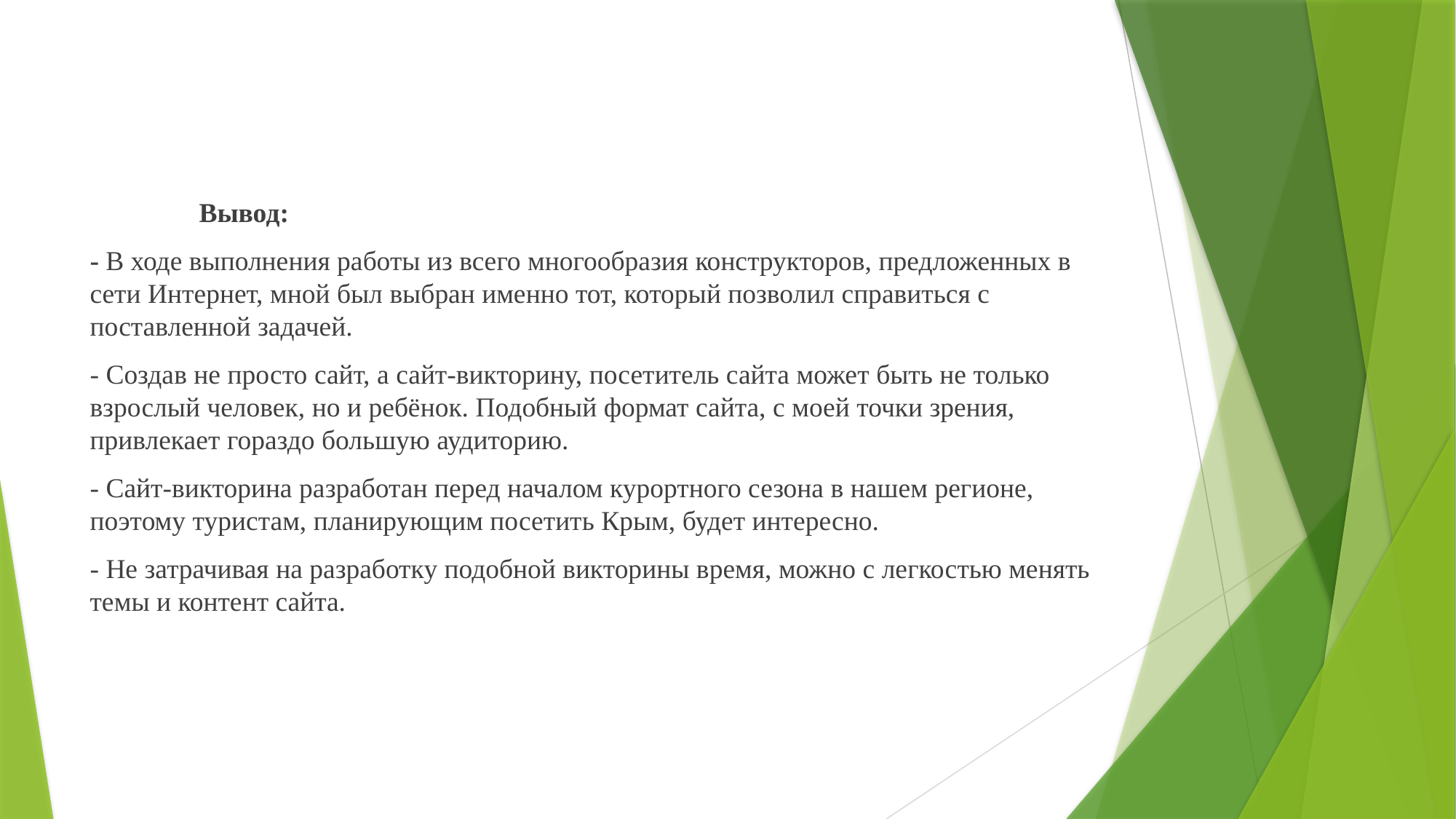

Вывод:
- В ходе выполнения работы из всего многообразия конструкторов, предложенных в сети Интернет, мной был выбран именно тот, который позволил справиться с поставленной задачей.
- Создав не просто сайт, а сайт-викторину, посетитель сайта может быть не только       взрослый человек, но и ребёнок. Подобный формат сайта, с моей точки зрения,  привлекает гораздо большую аудиторию.
- Сайт-викторина разработан перед началом курортного сезона в нашем регионе, поэтому туристам, планирующим посетить Крым, будет интересно.
- Не затрачивая на разработку подобной викторины время, можно с легкостью менять темы и контент сайта.